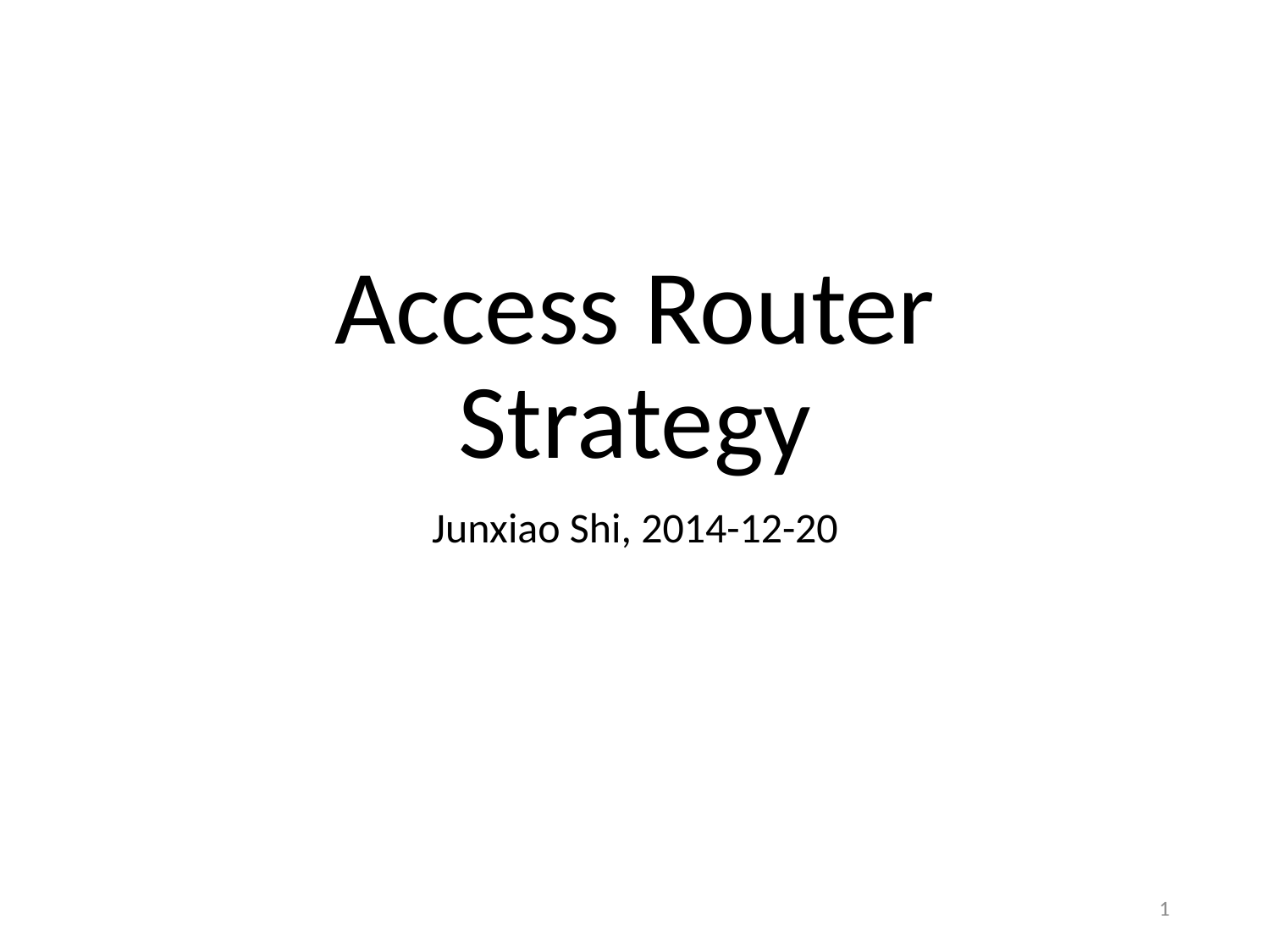

# Access Router Strategy
Junxiao Shi, 2014-12-20
1